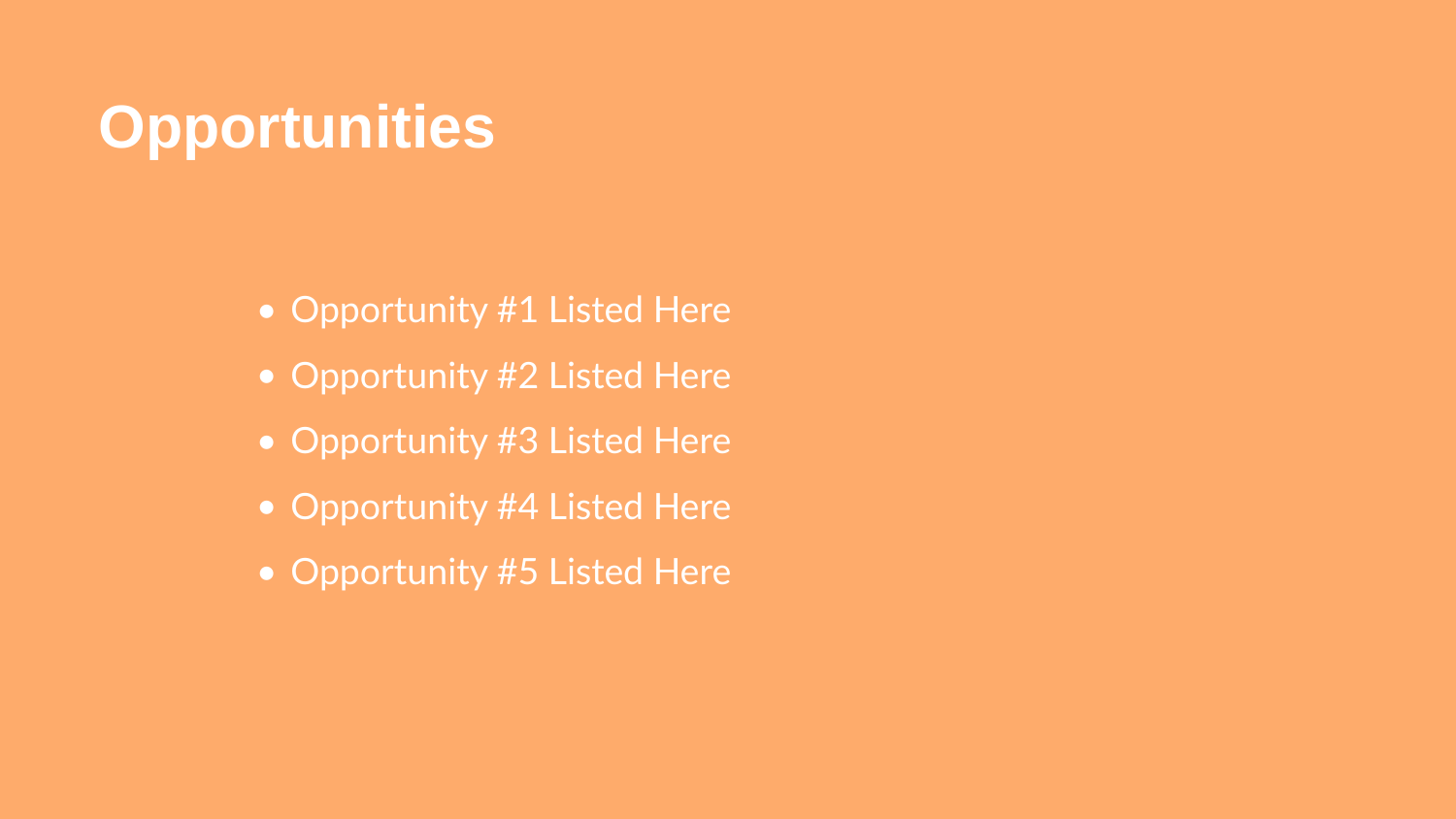

Opportunities
Opportunity #1 Listed Here
Opportunity #2 Listed Here
Opportunity #3 Listed Here
Opportunity #4 Listed Here
Opportunity #5 Listed Here